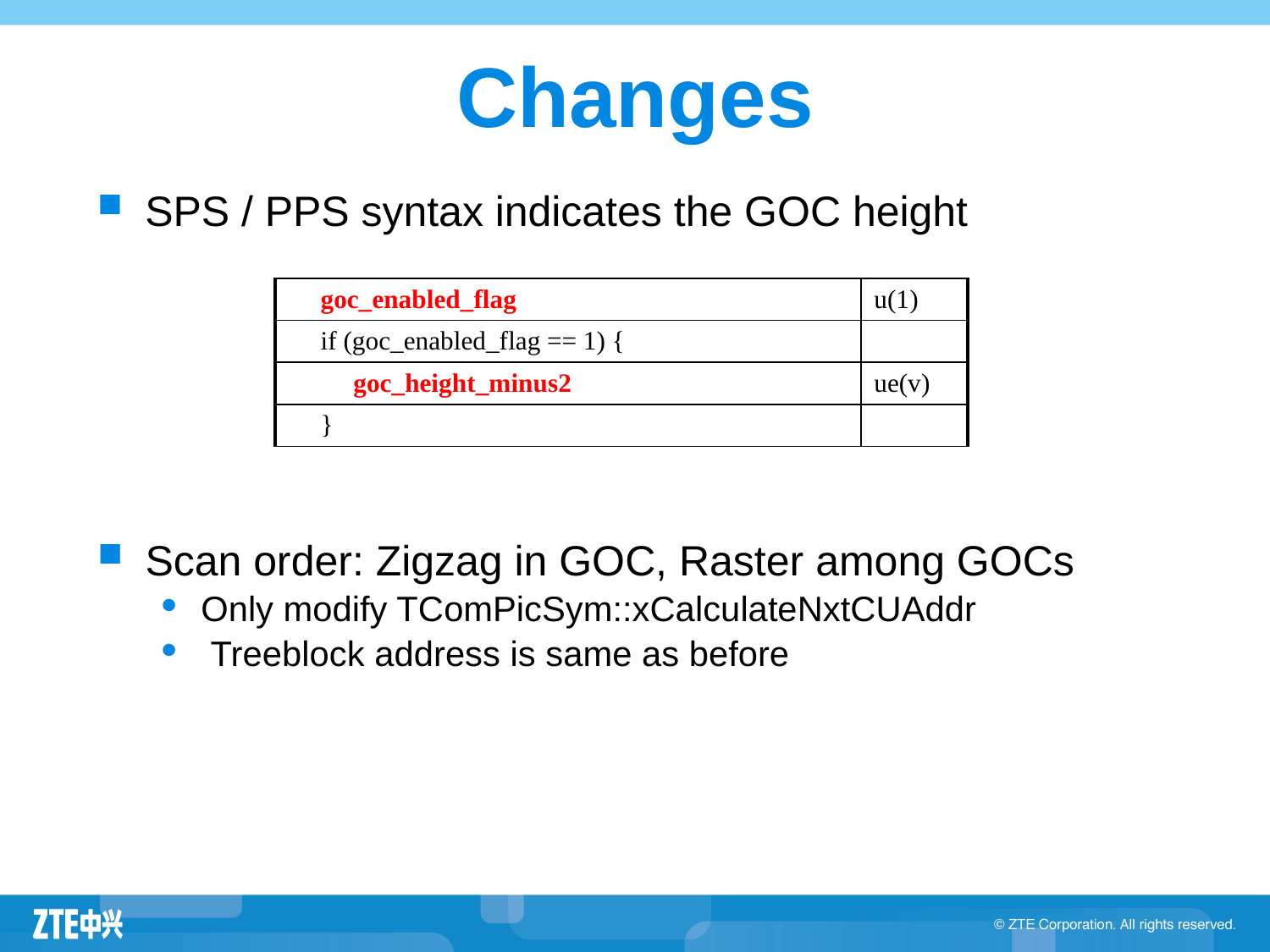

# Changes
SPS / PPS syntax indicates the GOC height
| goc\_enabled\_flag | u(1) |
| --- | --- |
| if (goc\_enabled\_flag == 1) { |  |
| goc\_height\_minus2 | ue(v) |
| } |  |
Scan order: Zigzag in GOC, Raster among GOCs
Only modify TComPicSym::xCalculateNxtCUAddr
 Treeblock address is same as before